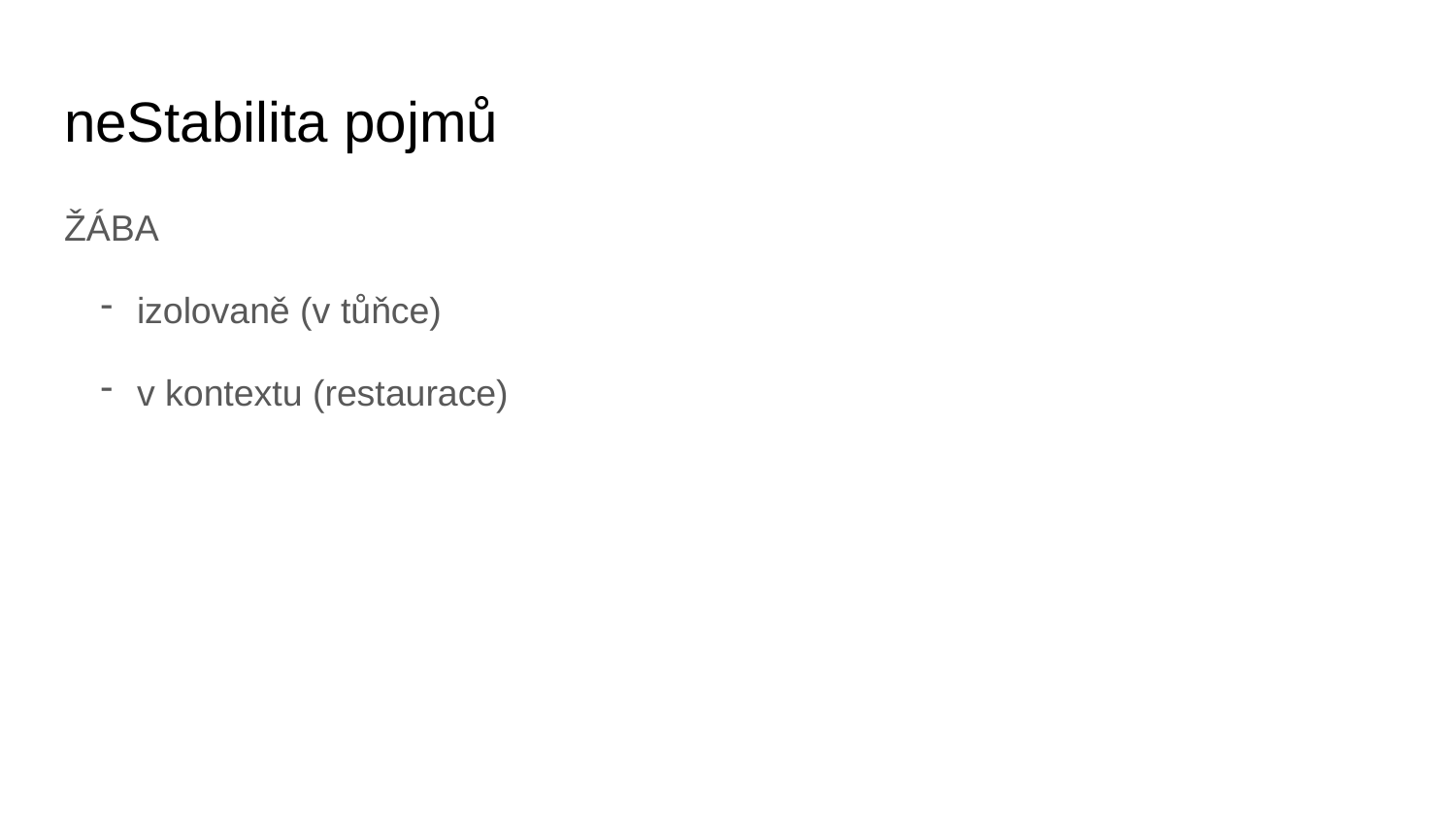

# neStabilita pojmů
ŽÁBA
izolovaně (v tůňce)
v kontextu (restaurace)